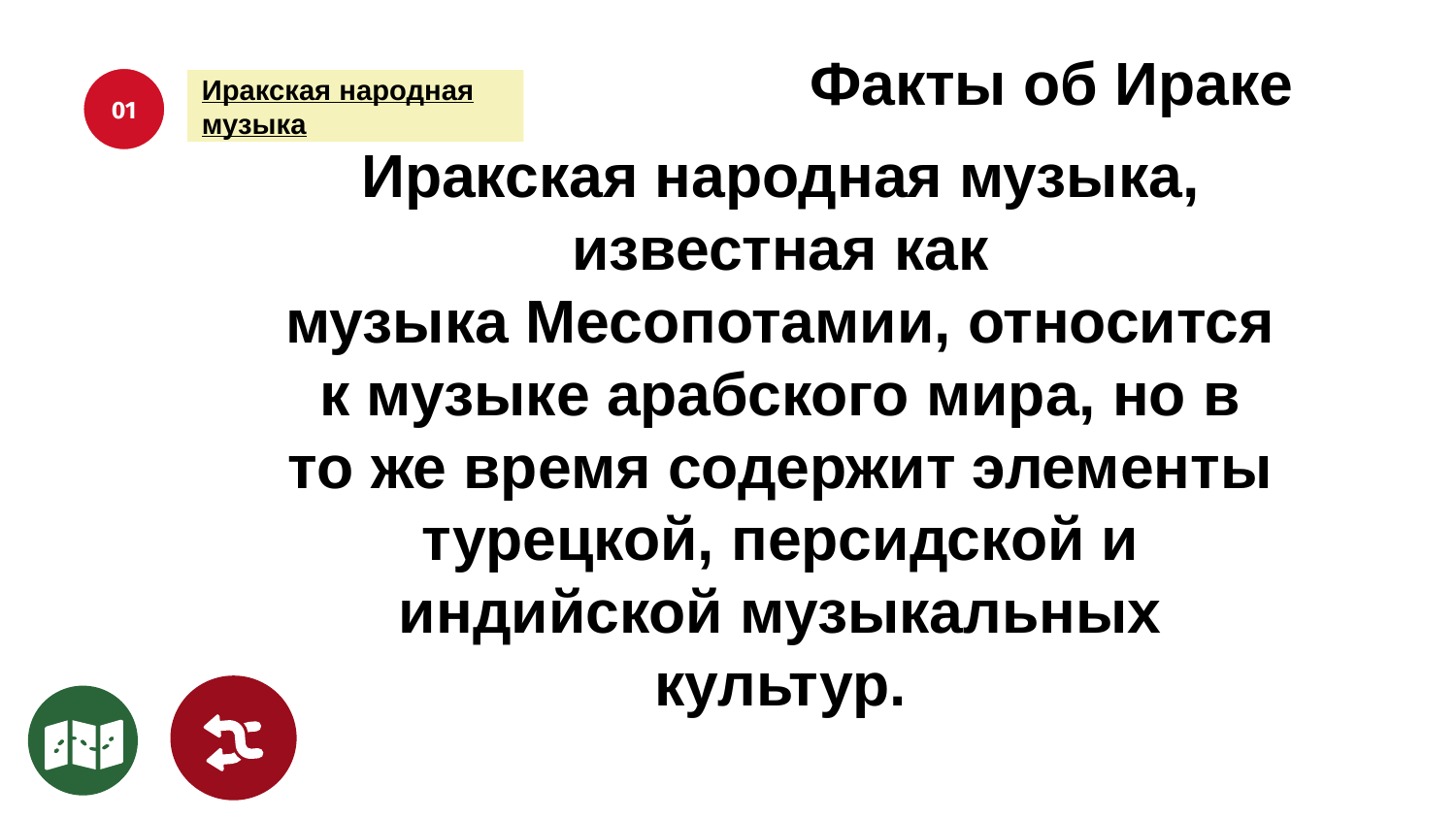

# Факты об Ираке

Иракская народная музыка
01

Иракская народная музыка, известная как музыка Месопотамии, относится к музыке арабского мира, но в то же время содержит элементы турецкой, персидской и индийской музыкальных культур.